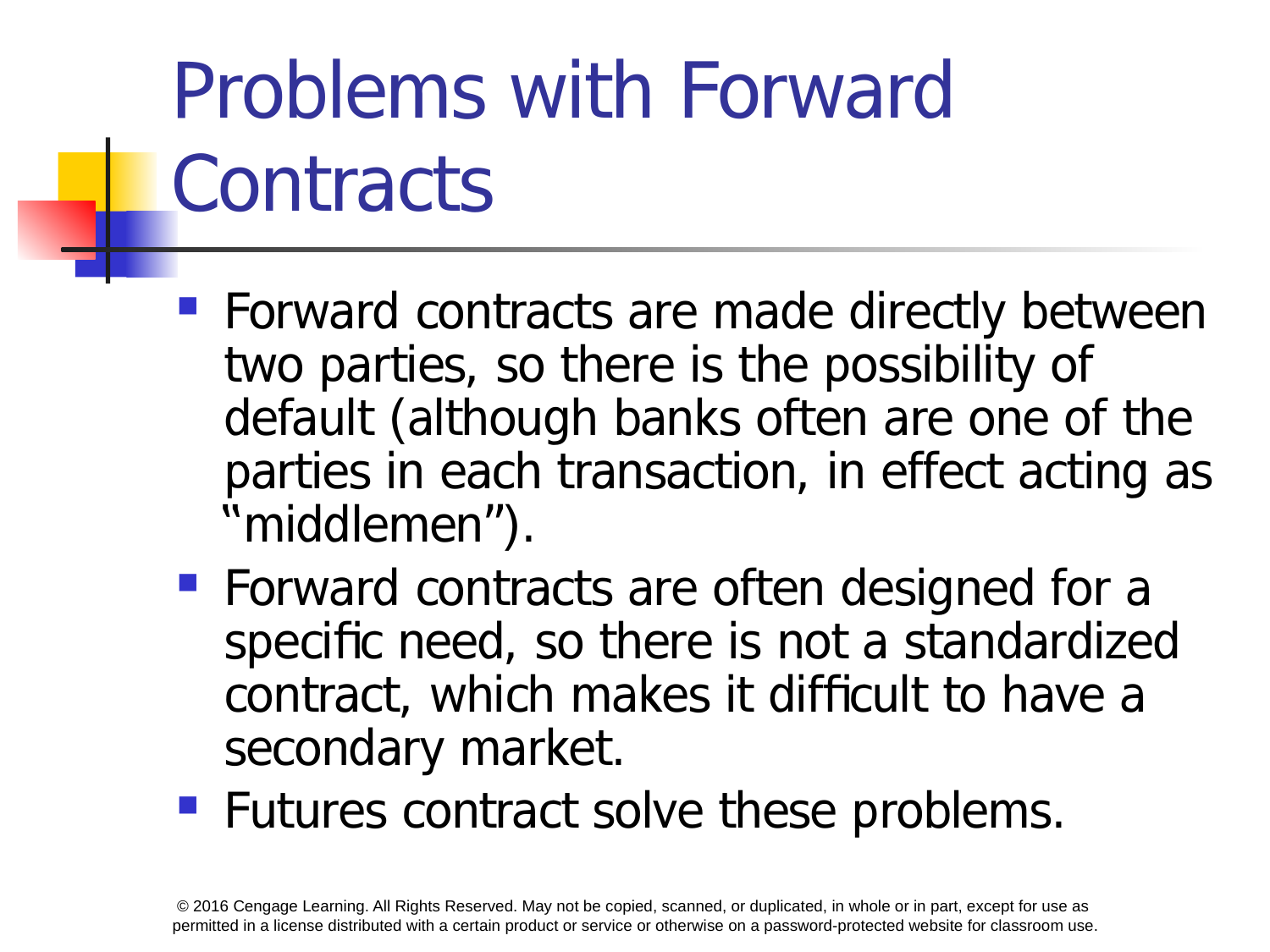

# Problems with Forward Contracts
Forward contracts are made directly between two parties, so there is the possibility of default (although banks often are one of the parties in each transaction, in effect acting as “middlemen”).
Forward contracts are often designed for a specific need, so there is not a standardized contract, which makes it difficult to have a secondary market.
Futures contract solve these problems.